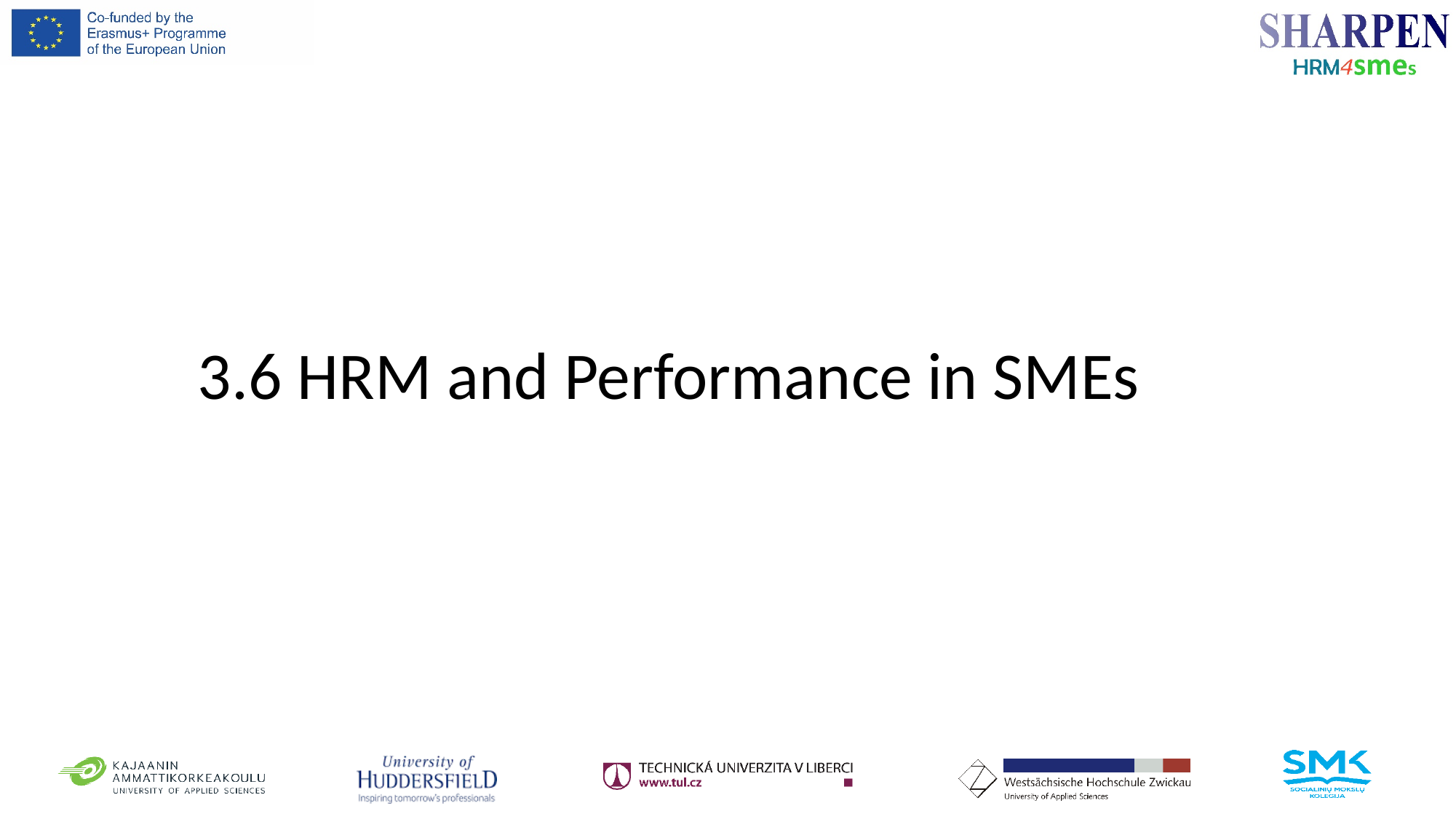

# 3.6 HRM and Performance in SMEs